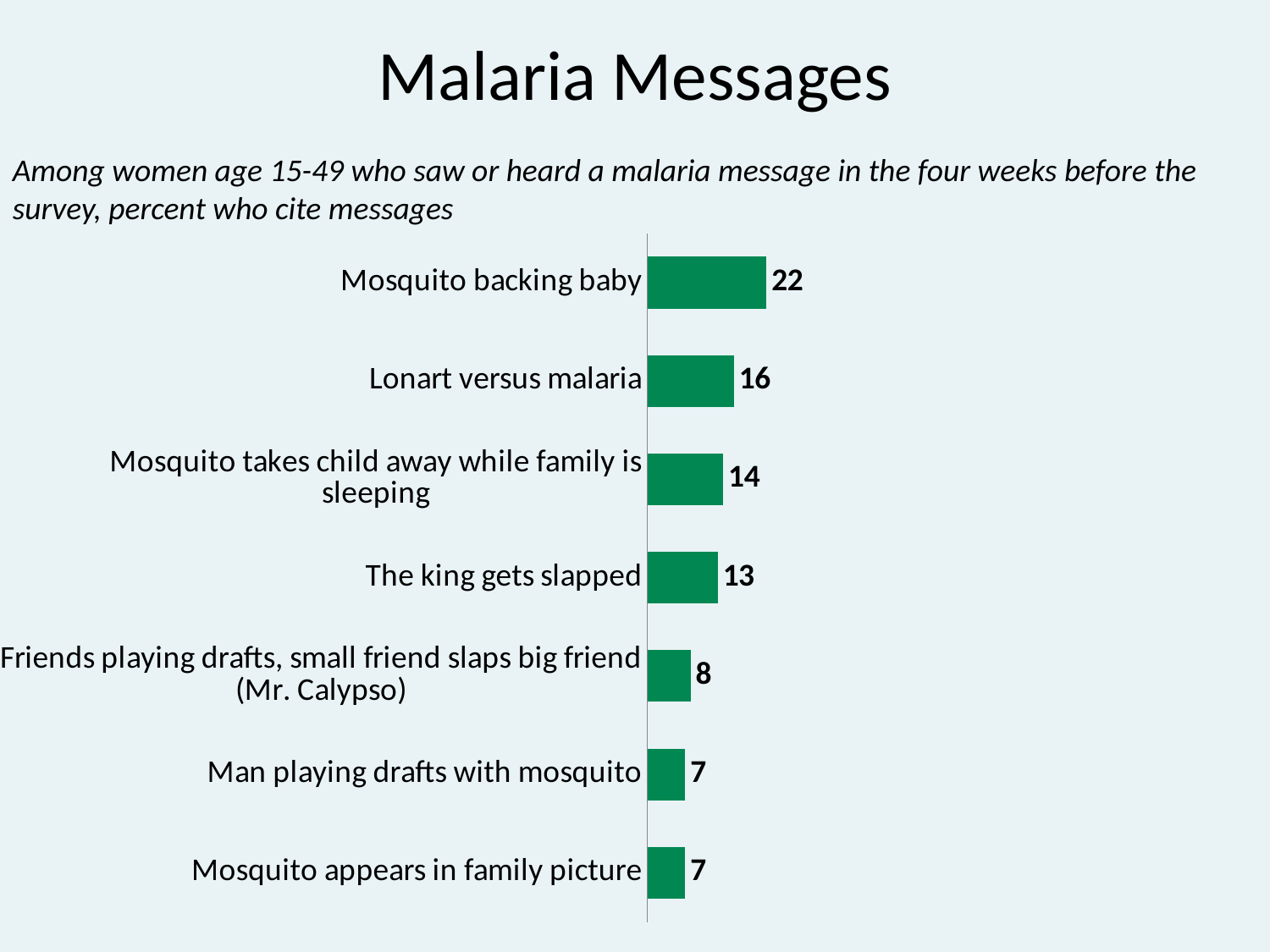

# Malaria Messages
Among women age 15-49 who saw or heard a malaria message in the four weeks before the survey, percent who cite messages

### Chart

| Category | Series 1 |
|---|---|
| Mosquito appears in family picture | 7.0 |
| Man playing drafts with mosquito | 7.0 |
| Friends playing drafts, small friend slaps big friend (Mr. Calypso) | 8.0 |
| The king gets slapped | 13.0 |
| Mosquito takes child away while family is sleeping | 14.0 |
| Lonart versus malaria | 16.0 |
| Mosquito backing baby | 22.0 |